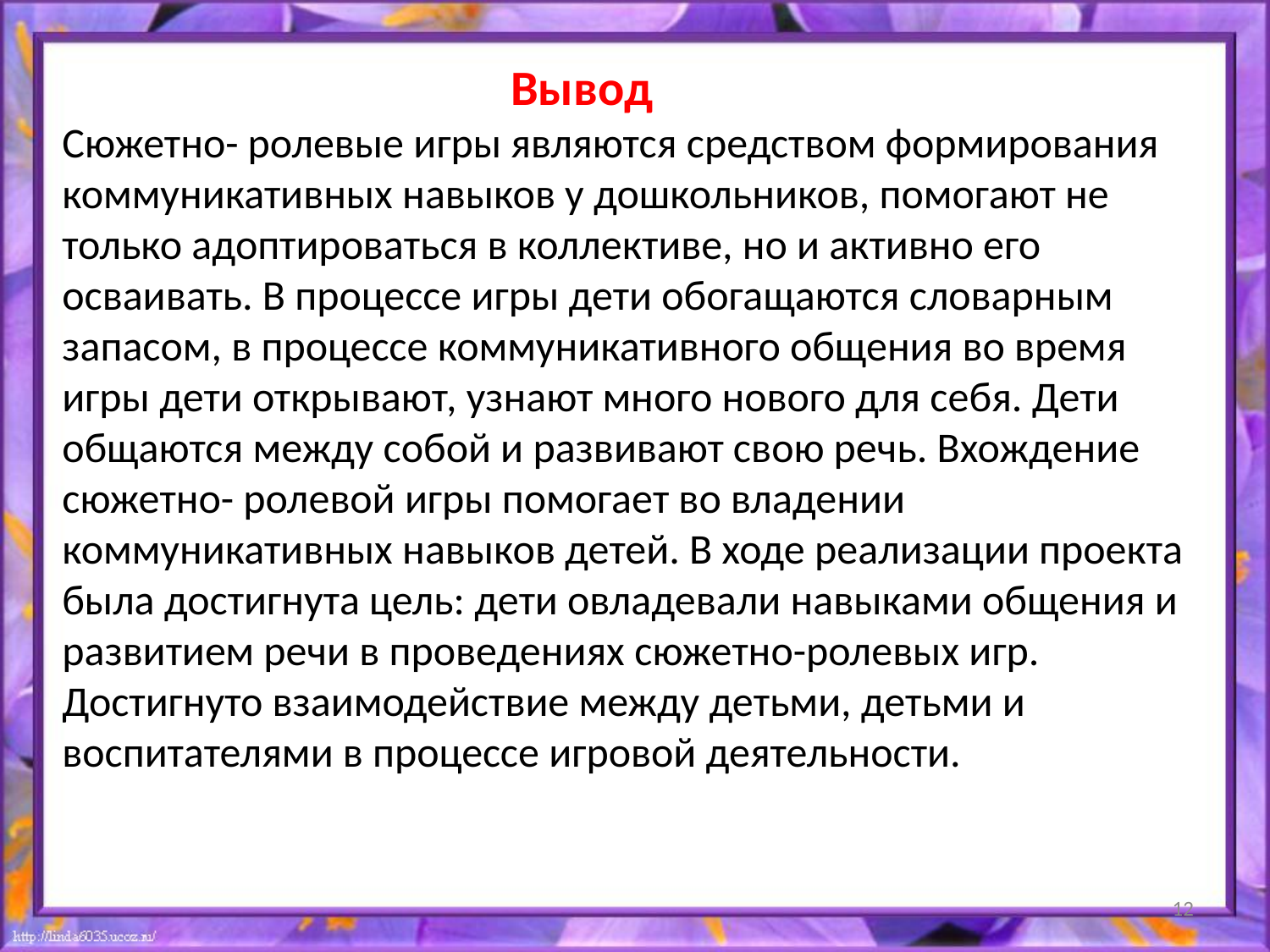

Вывод
Сюжетно- ролевые игры являются средством формирования коммуникативных навыков у дошкольников, помогают не только адоптироваться в коллективе, но и активно его осваивать. В процессе игры дети обогащаются словарным запасом, в процессе коммуникативного общения во время игры дети открывают, узнают много нового для себя. Дети общаются между собой и развивают свою речь. Вхождение сюжетно- ролевой игры помогает во владении коммуникативных навыков детей. В ходе реализации проекта была достигнута цель: дети овладевали навыками общения и развитием речи в проведениях сюжетно-ролевых игр. Достигнуто взаимодействие между детьми, детьми и воспитателями в процессе игровой деятельности.
12